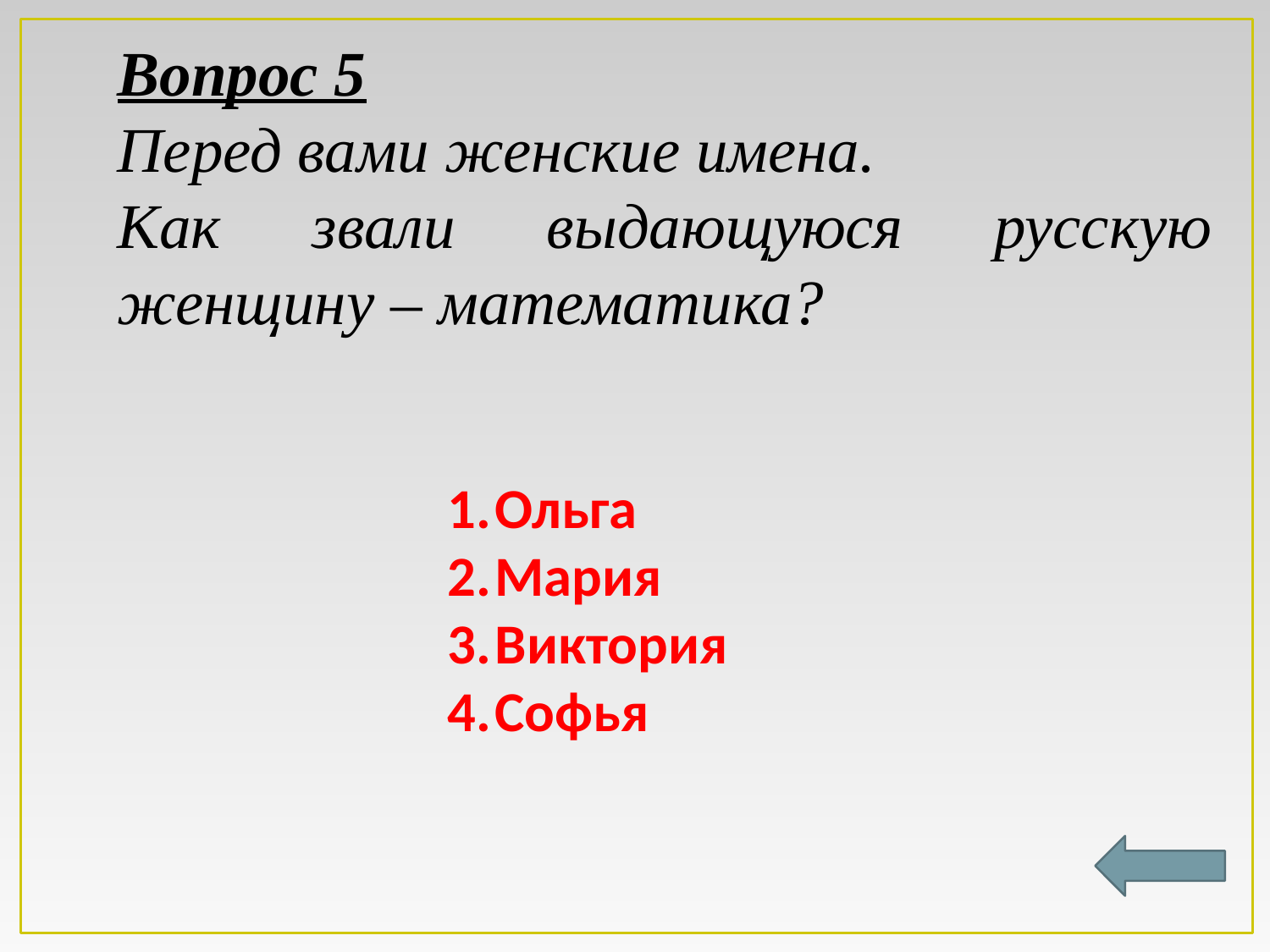

Вопрос 5
Перед вами женские имена.
Как звали выдающуюся русскую женщину – математика?
Ольга
Мария
Виктория
Софья